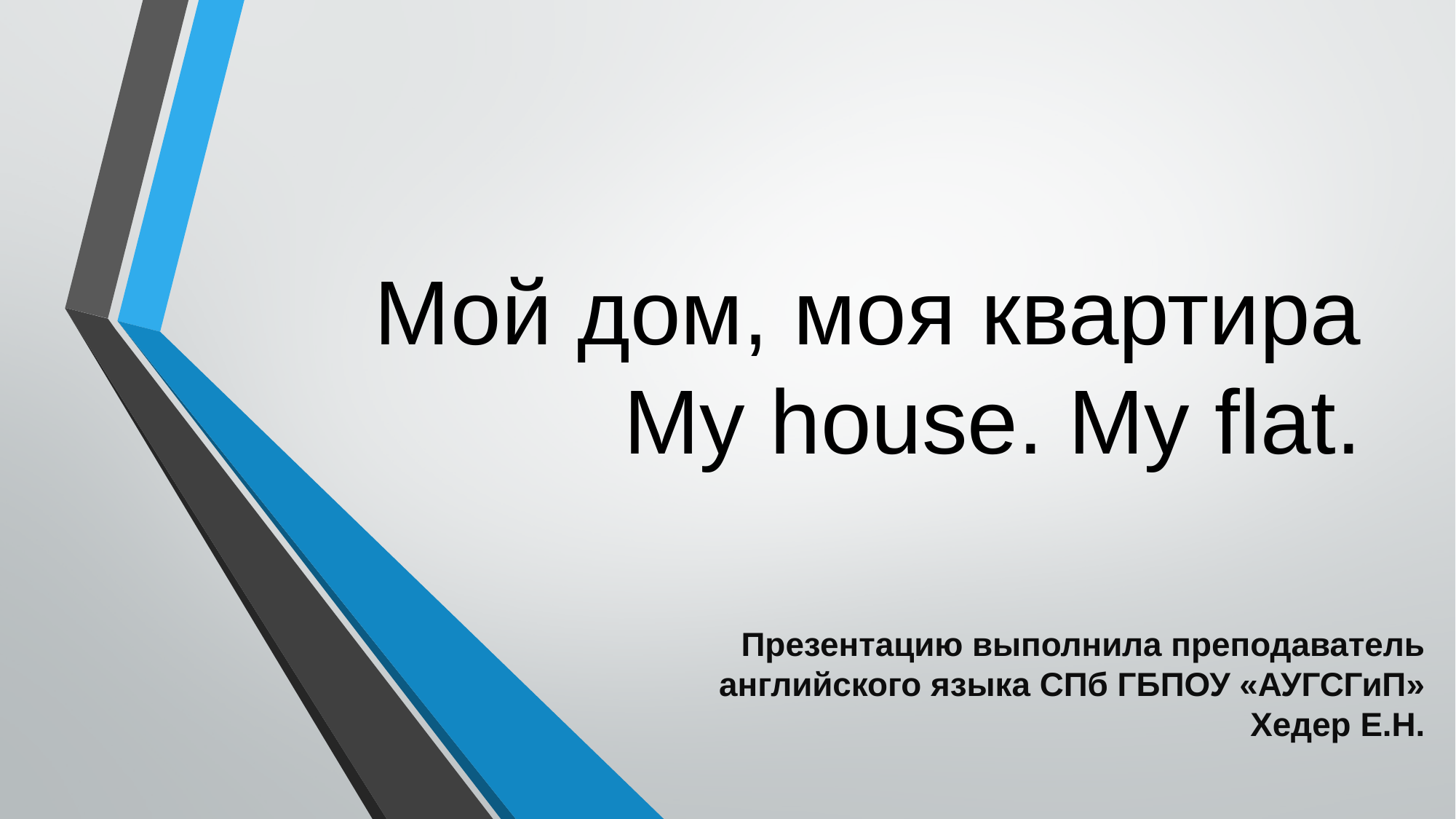

# Мой дом, моя квартира My house. My flat.
Презентацию выполнила преподаватель английского языка СПб ГБПОУ «АУГСГиП» Хедер Е.Н.